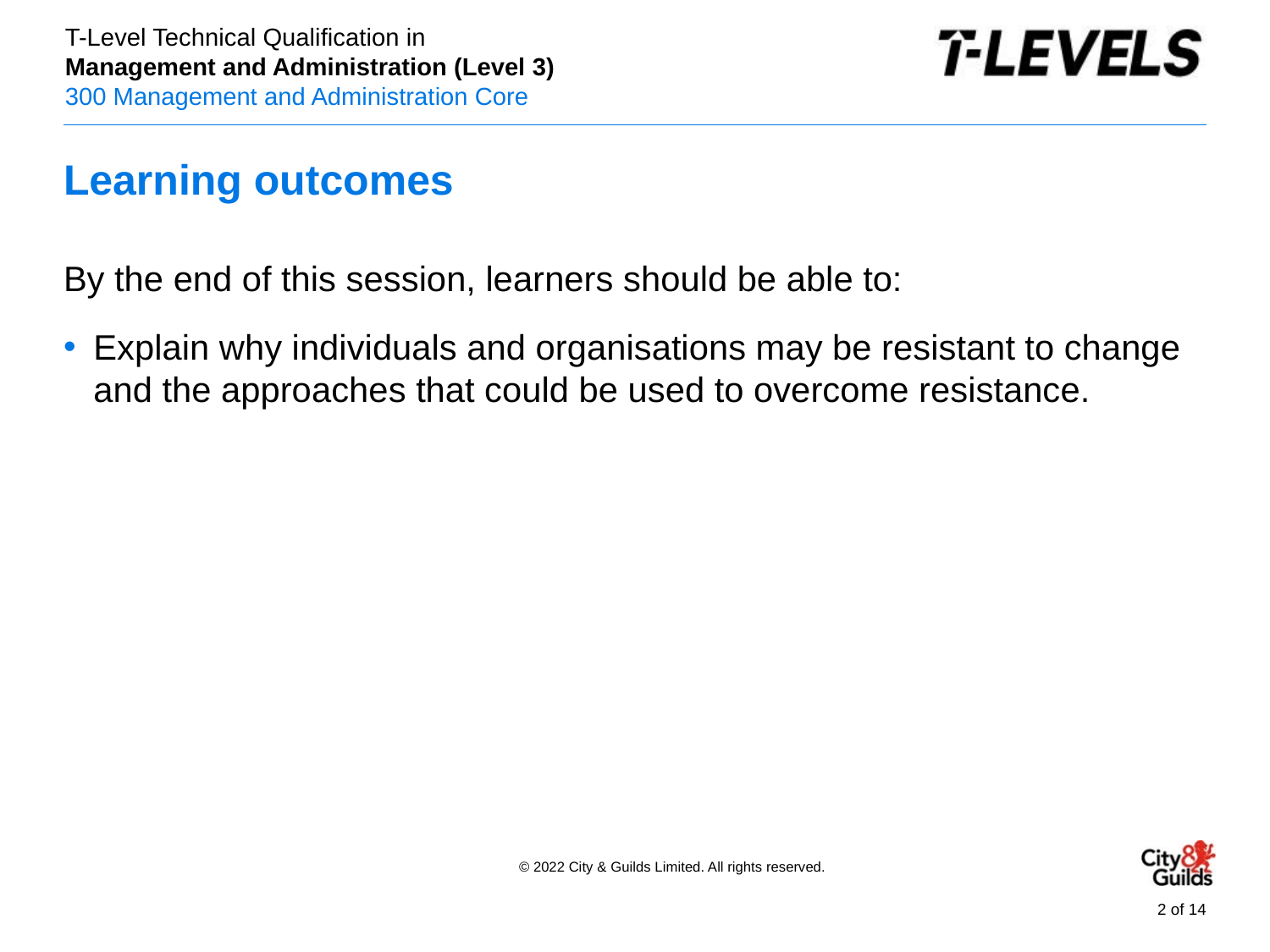

# Learning outcomes
By the end of this session, learners should be able to:
Explain why individuals and organisations may be resistant to change and the approaches that could be used to overcome resistance.